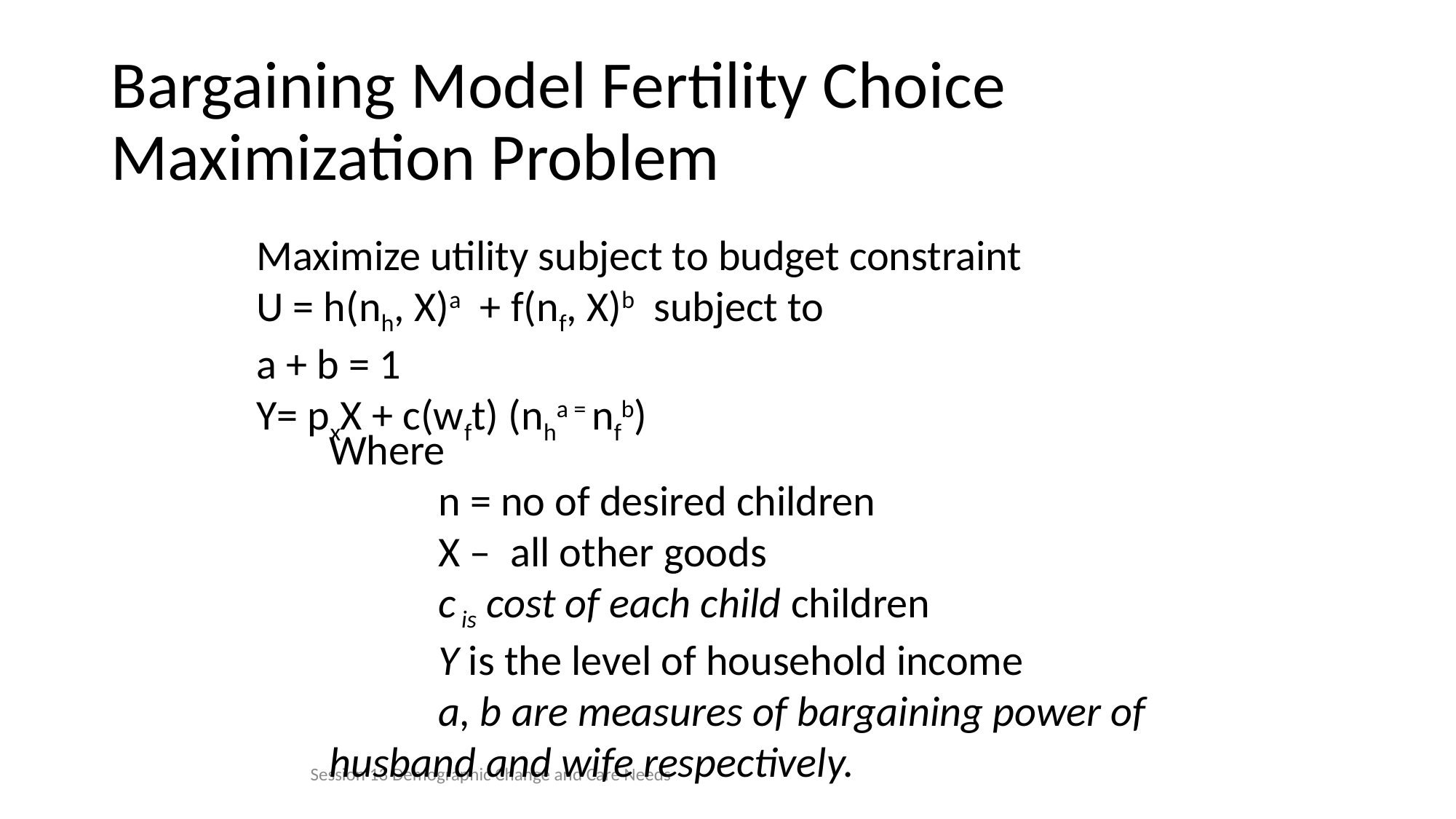

# Bargaining Model Fertility Choice Maximization Problem
Maximize utility subject to budget constraint
U = h(nh, X)a  + f(nf, X)b  subject to
a + b = 1
Y= pxX + c(wft) (nha = nfb)
Where
	n = no of desired children
	X –  all other goods
	c is cost of each child children
	Y is the level of household income
	a, b are measures of bargaining power of husband and wife respectively.

Session 13 Demographic Change and Care Needs